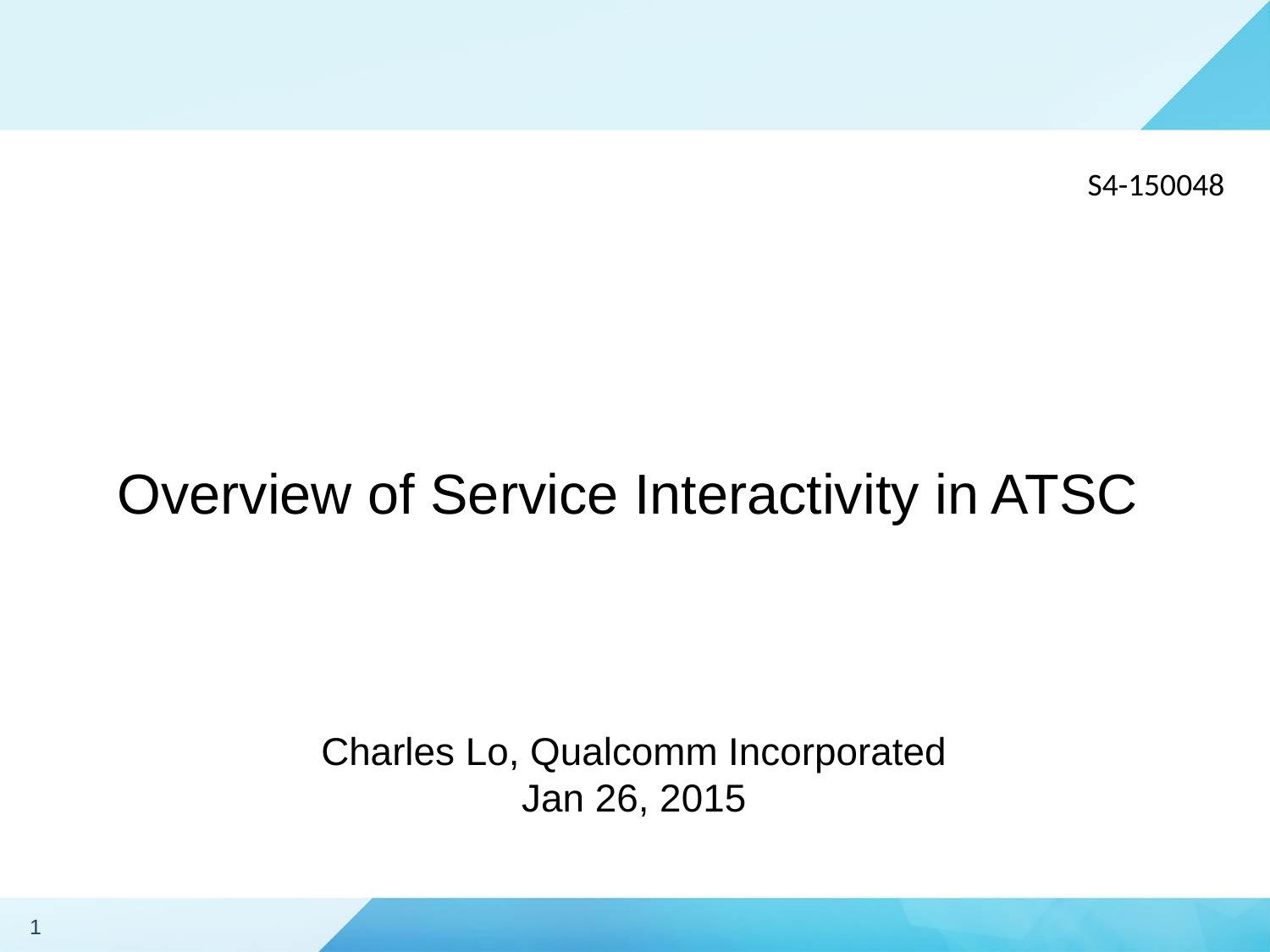

S4-150048
Overview of Service Interactivity in ATSC
Charles Lo, Qualcomm Incorporated
Jan 26, 2015
1